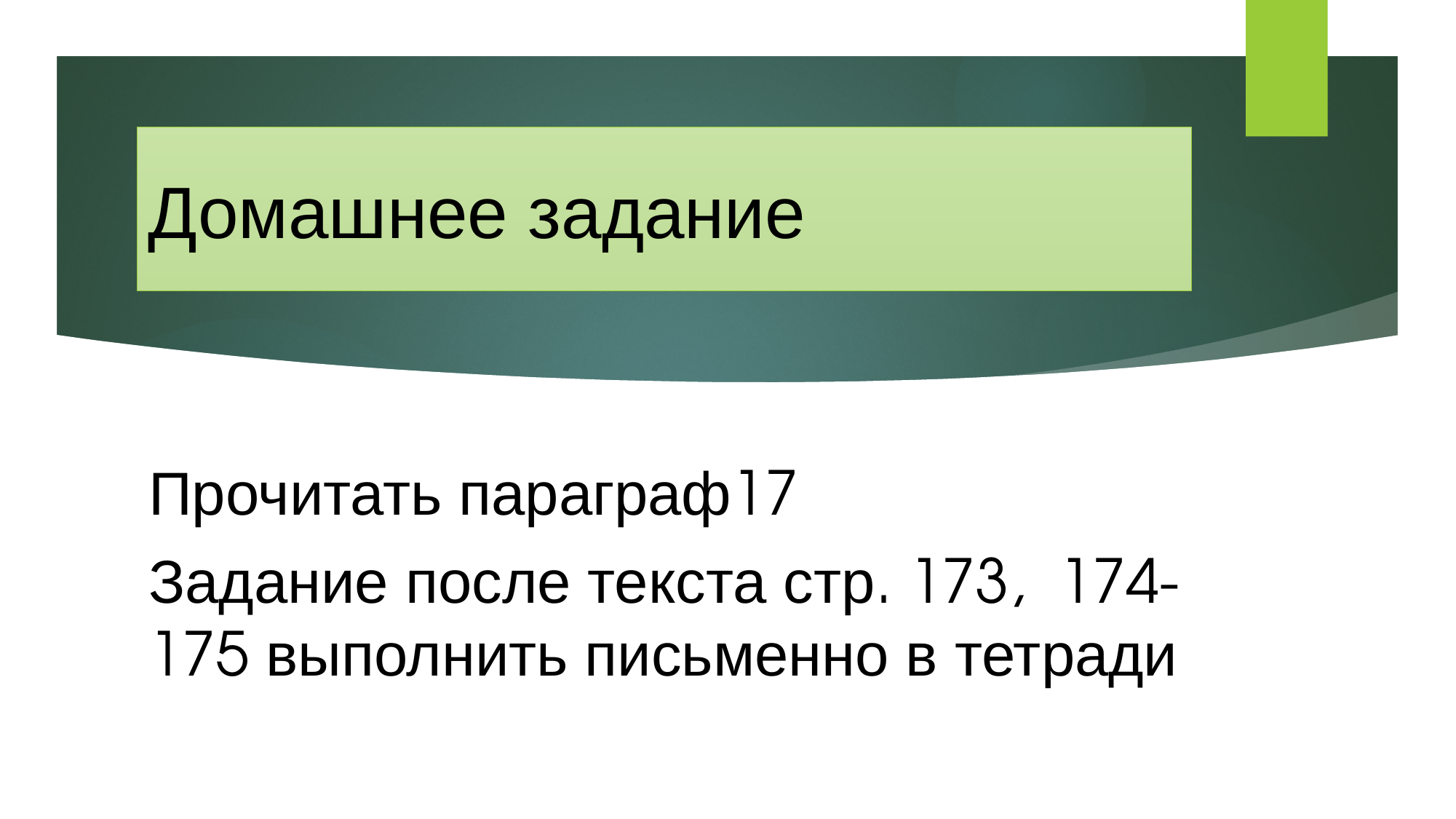

# Домашнее задание
Прочитать параграф17
Задание после текста стр. 173,  174-175 выполнить письменно в тетради